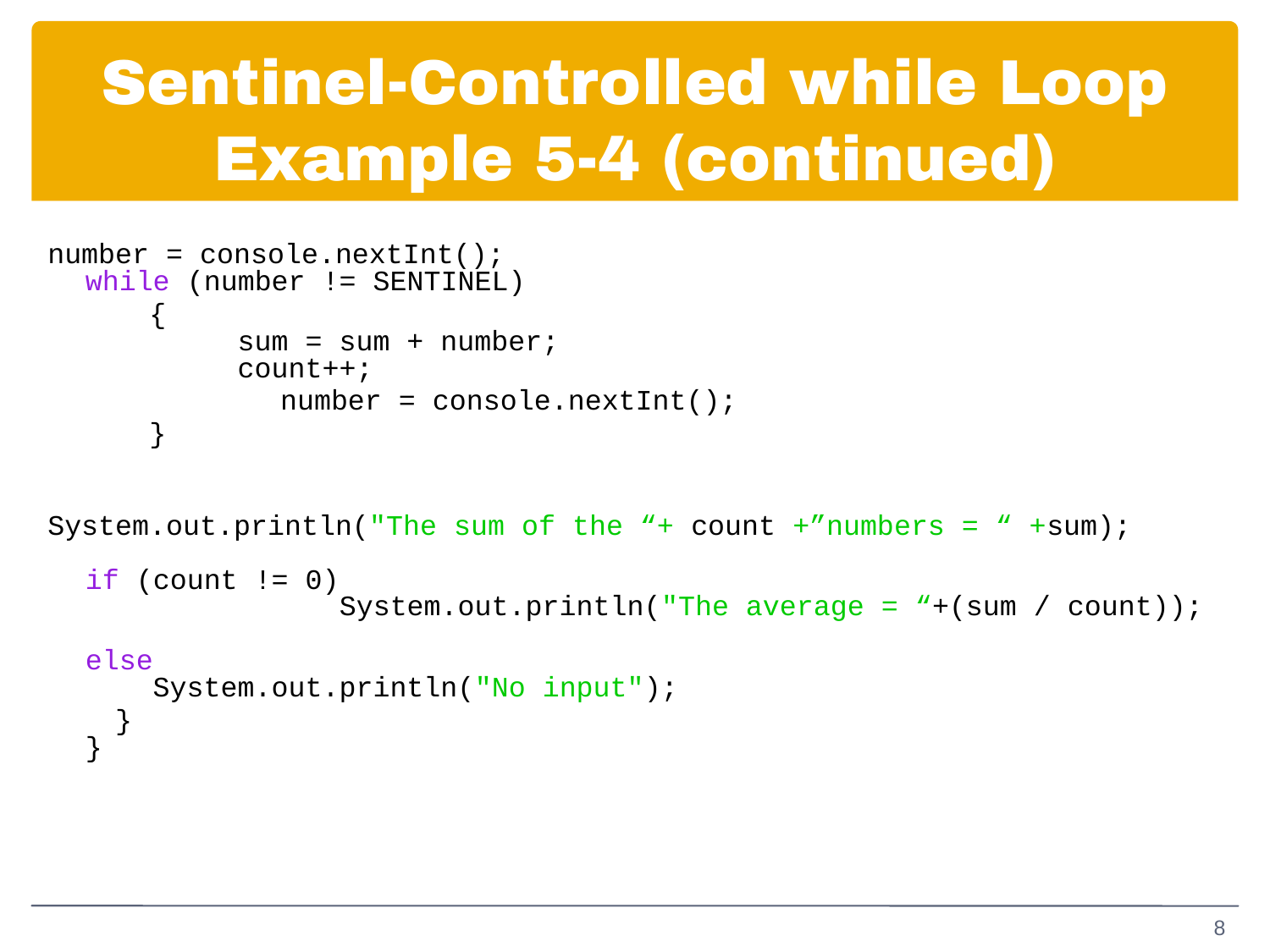

# Sentinel-Controlled while Loop Example 5-4 (continued)
number = console.nextInt();
while (number != SENTINEL)
      {
         sum = sum + number;
         count++;
		    number = console.nextInt();
      }

System.out.println("The sum of the “+ count +”numbers = “ +sum);
if (count != 0) 					           		System.out.println("The average = “+(sum / count));
else
    System.out.println("No input");
    }
}

8